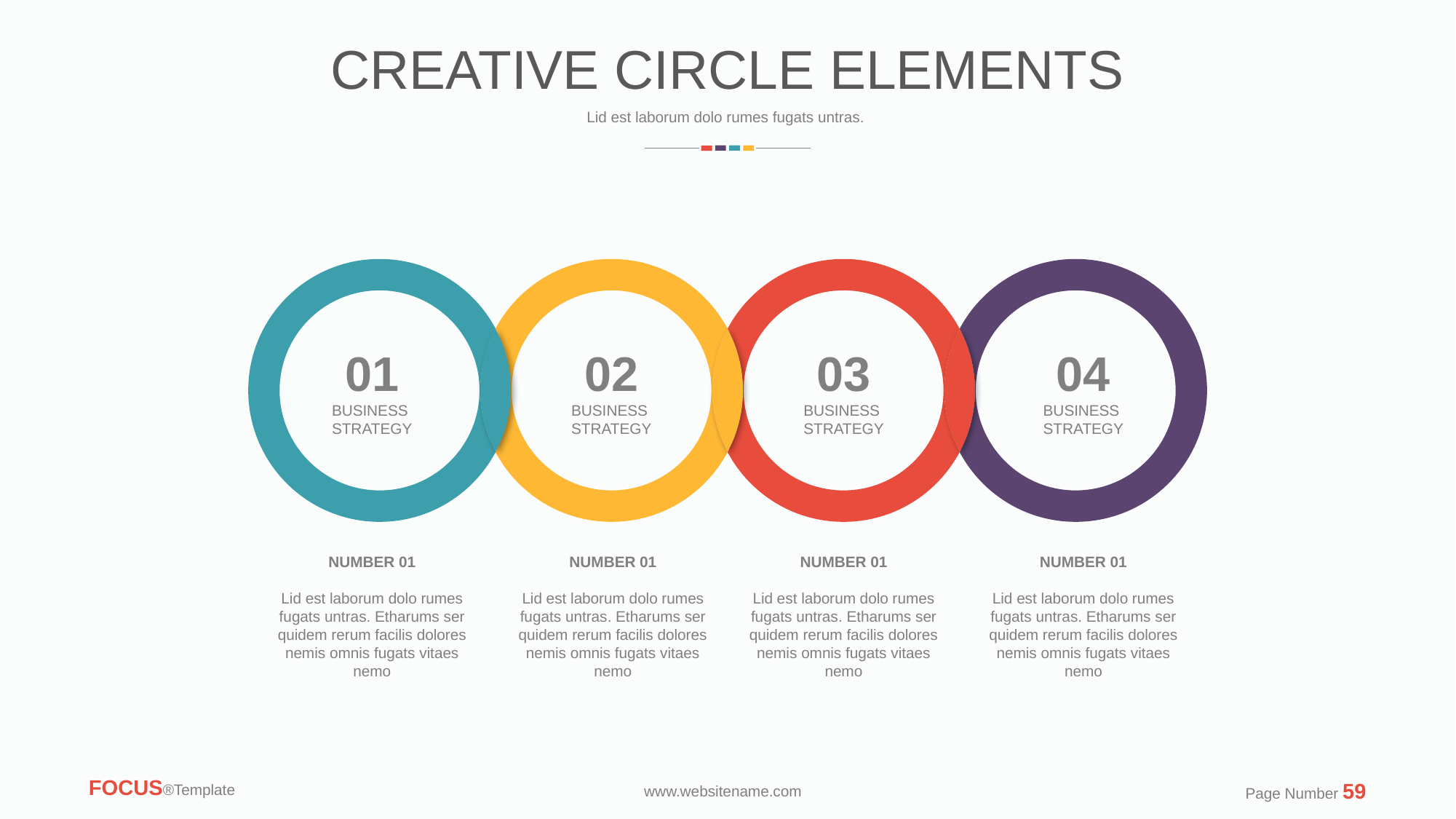

CREATIVE CIRCLE ELEMENTS
Lid est laborum dolo rumes fugats untras.

01
BUSINESS
STRATEGY
02
BUSINESS
STRATEGY
03
BUSINESS
STRATEGY
04
BUSINESS
STRATEGY
NUMBER 01

Lid est laborum dolo rumes fugats untras. Etharums ser quidem rerum facilis dolores nemis omnis fugats vitaes nemo
NUMBER 01

Lid est laborum dolo rumes fugats untras. Etharums ser quidem rerum facilis dolores nemis omnis fugats vitaes nemo
NUMBER 01

Lid est laborum dolo rumes fugats untras. Etharums ser quidem rerum facilis dolores nemis omnis fugats vitaes nemo
NUMBER 01

Lid est laborum dolo rumes fugats untras. Etharums ser quidem rerum facilis dolores nemis omnis fugats vitaes nemo
FOCUS®Template
Page Number 59
www.websitename.com